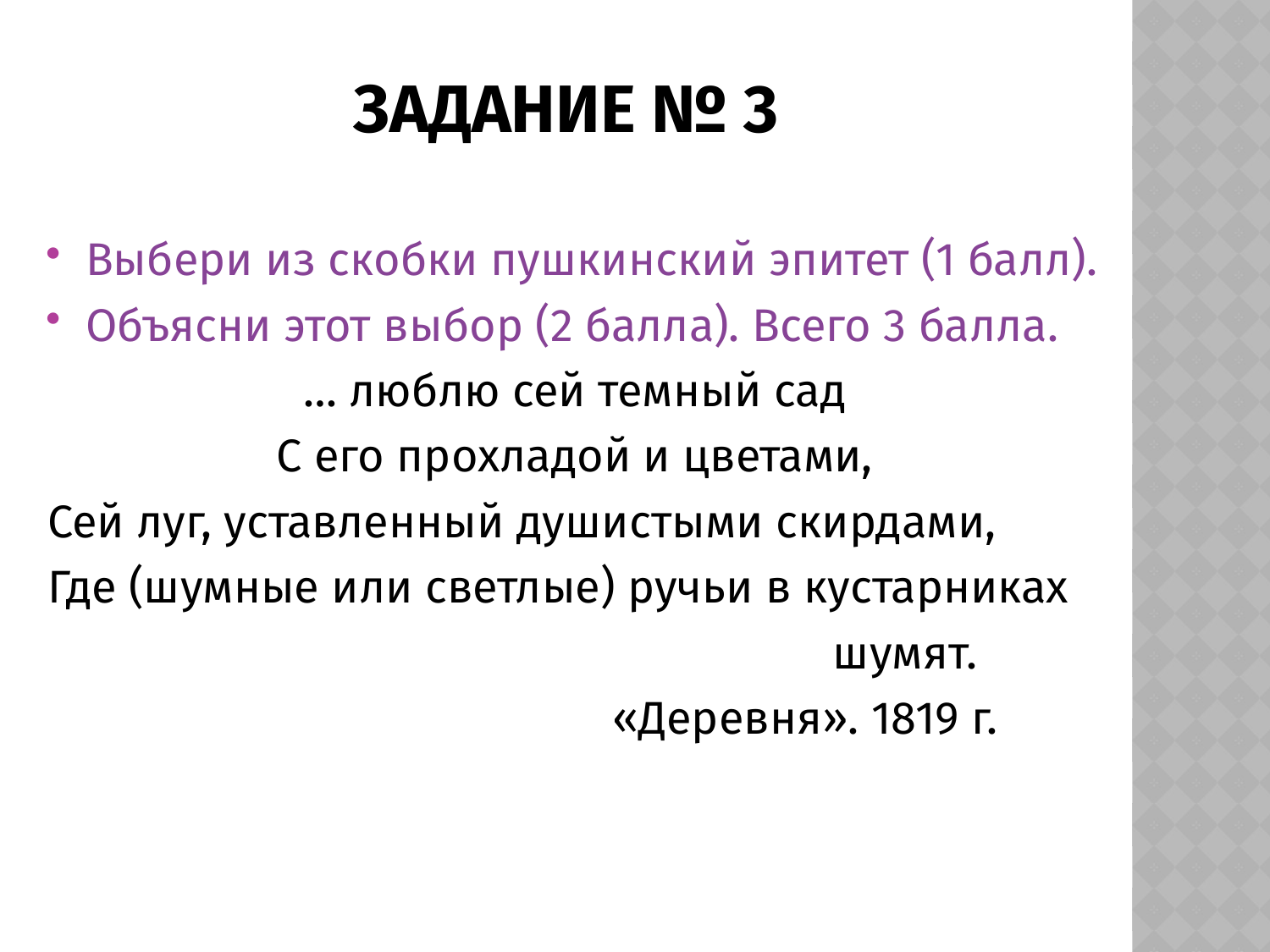

# Задание № 3
Выбери из скобки пушкинский эпитет (1 балл).
Объясни этот выбор (2 балла). Всего 3 балла.
… люблю сей темный сад
С его прохладой и цветами,
Сей луг, уставленный душистыми скирдами,
Где (шумные или светлые) ручьи в кустарниках
                                                                шумят.
                                              «Деревня». 1819 г.